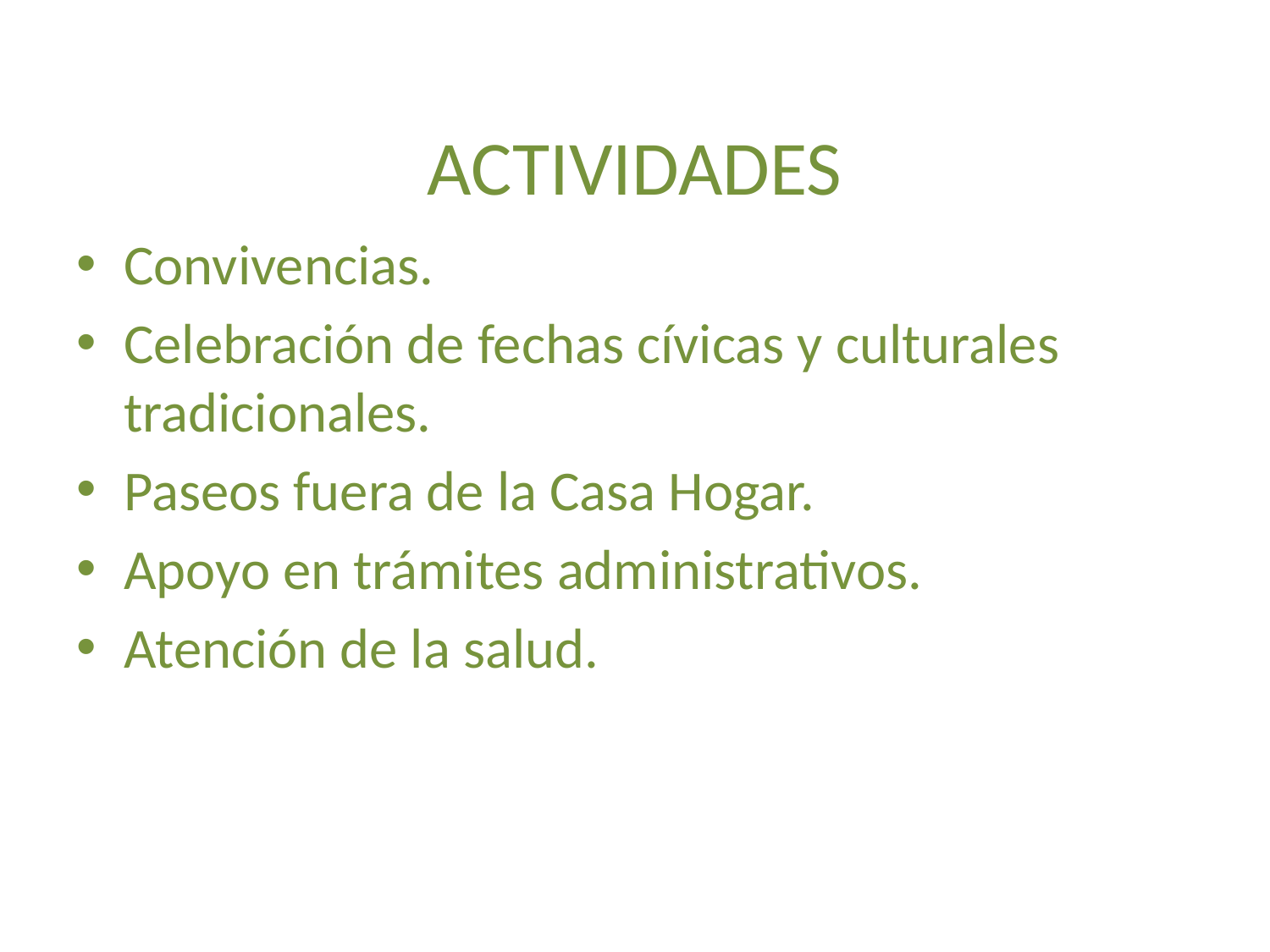

# ACTIVIDADES
Convivencias.
Celebración de fechas cívicas y culturales tradicionales.
Paseos fuera de la Casa Hogar.
Apoyo en trámites administrativos.
Atención de la salud.